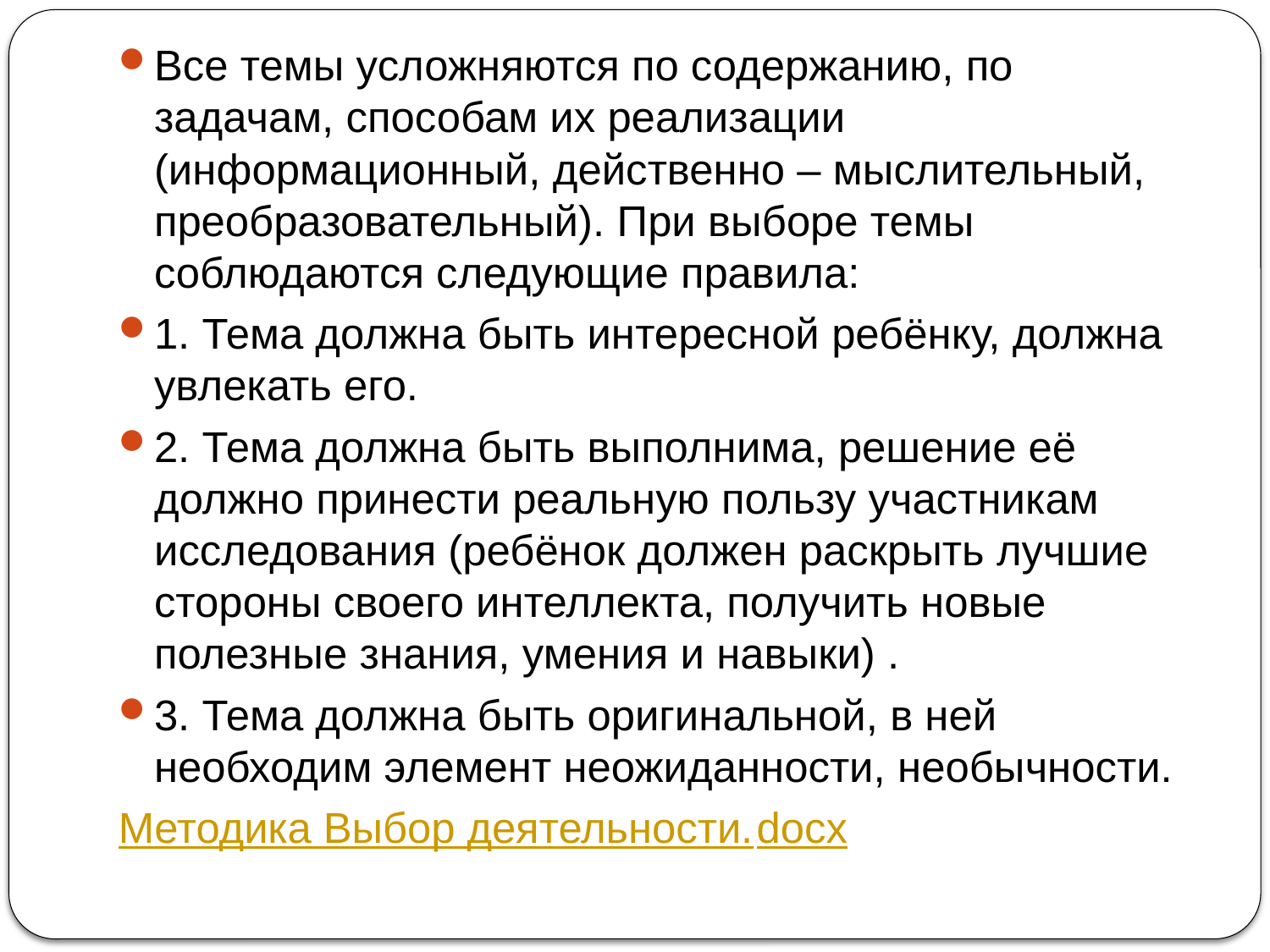

Все темы усложняются по содержанию, по задачам, способам их реализации (информационный, действенно – мыслительный, преобразовательный). При выборе темы соблюдаются следующие правила:
1. Тема должна быть интересной ребёнку, должна увлекать его.
2. Тема должна быть выполнима, решение её должно принести реальную пользу участникам исследования (ребёнок должен раскрыть лучшие стороны своего интеллекта, получить новые полезные знания, умения и навыки) .
3. Тема должна быть оригинальной, в ней необходим элемент неожиданности, необычности.
Методика Выбор деятельности.docx

#